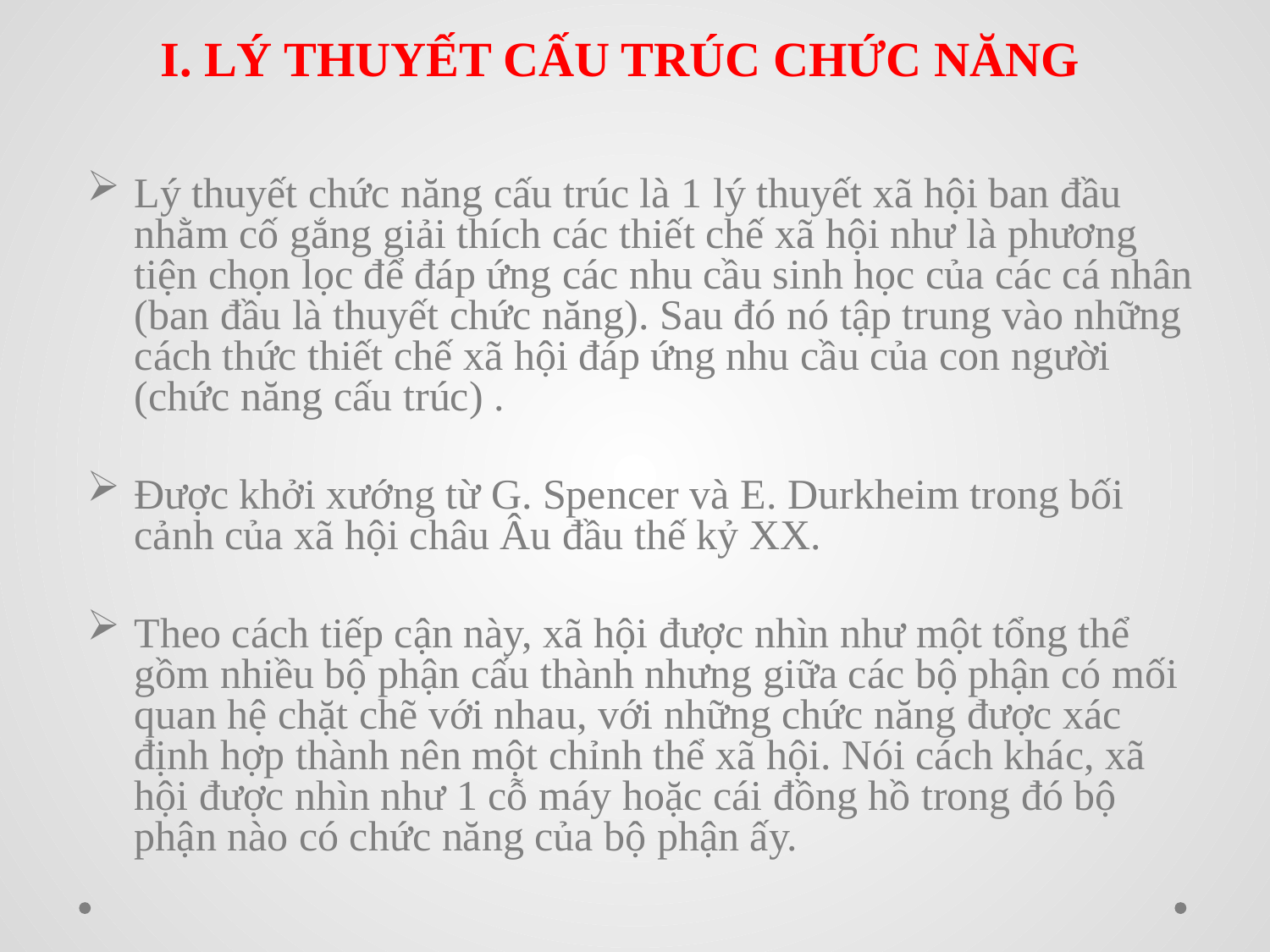

i. Lý thuyết cấu trúc chức năng
Lý thuyết chức năng cấu trúc là 1 lý thuyết xã hội ban đầu nhằm cố gắng giải thích các thiết chế xã hội như là phương tiện chọn lọc để đáp ứng các nhu cầu sinh học của các cá nhân (ban đầu là thuyết chức năng). Sau đó nó tập trung vào những cách thức thiết chế xã hội đáp ứng nhu cầu của con người (chức năng cấu trúc) .

Được khởi xướng từ G. Spencer và E. Durkheim trong bối cảnh của xã hội châu Âu đầu thế kỷ XX.

Theo cách tiếp cận này, xã hội được nhìn như một tổng thể gồm nhiều bộ phận cấu thành nhưng giữa các bộ phận có mối quan hệ chặt chẽ với nhau, với những chức năng được xác định hợp thành nên một chỉnh thể xã hội. Nói cách khác, xã hội được nhìn như 1 cỗ máy hoặc cái đồng hồ trong đó bộ phận nào có chức năng của bộ phận ấy.